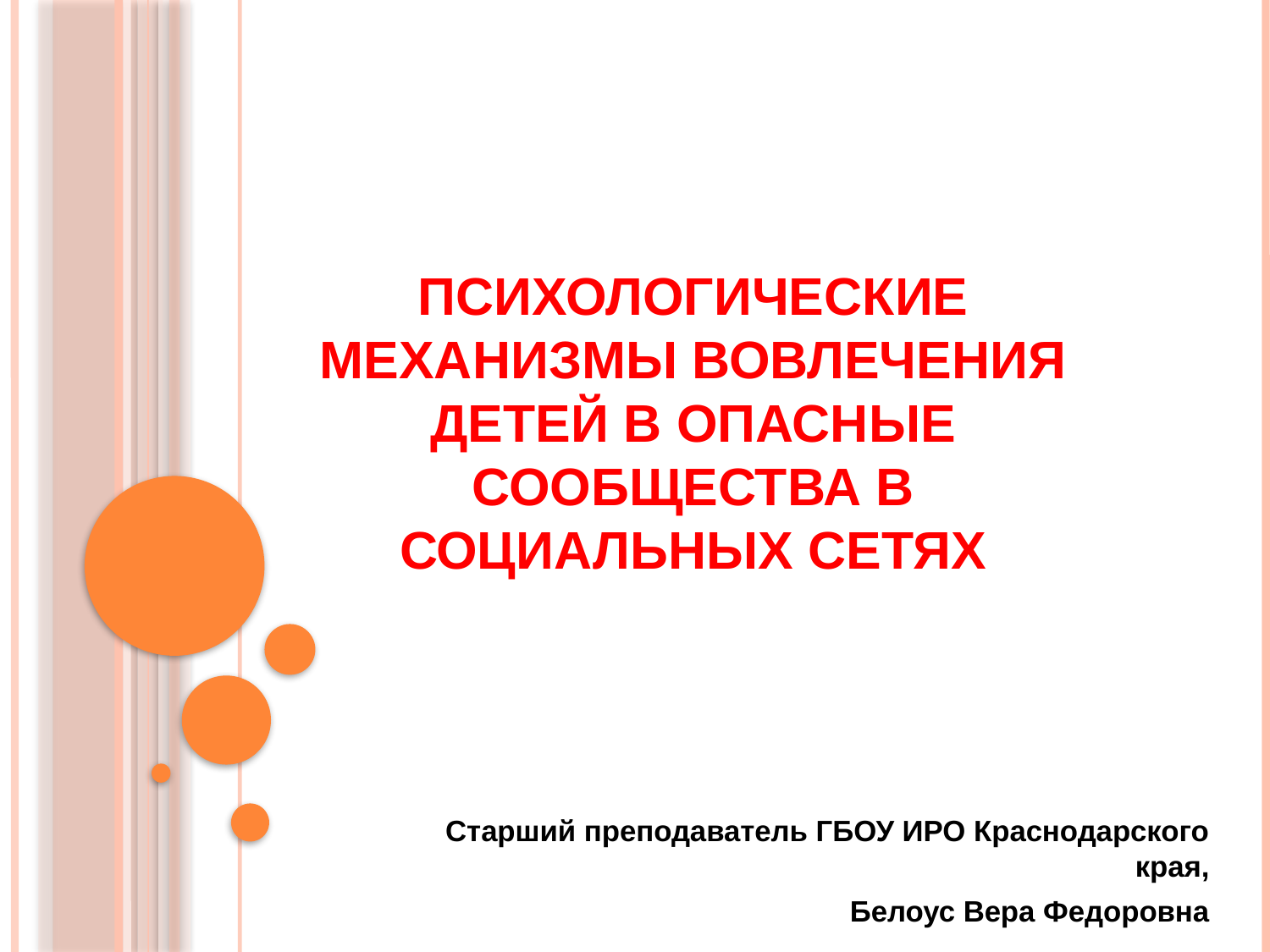

# Психологические механизмы вовлечения детей в опасные сообщества в социальных сетях
Старший преподаватель ГБОУ ИРО Краснодарского края,
Белоус Вера Федоровна